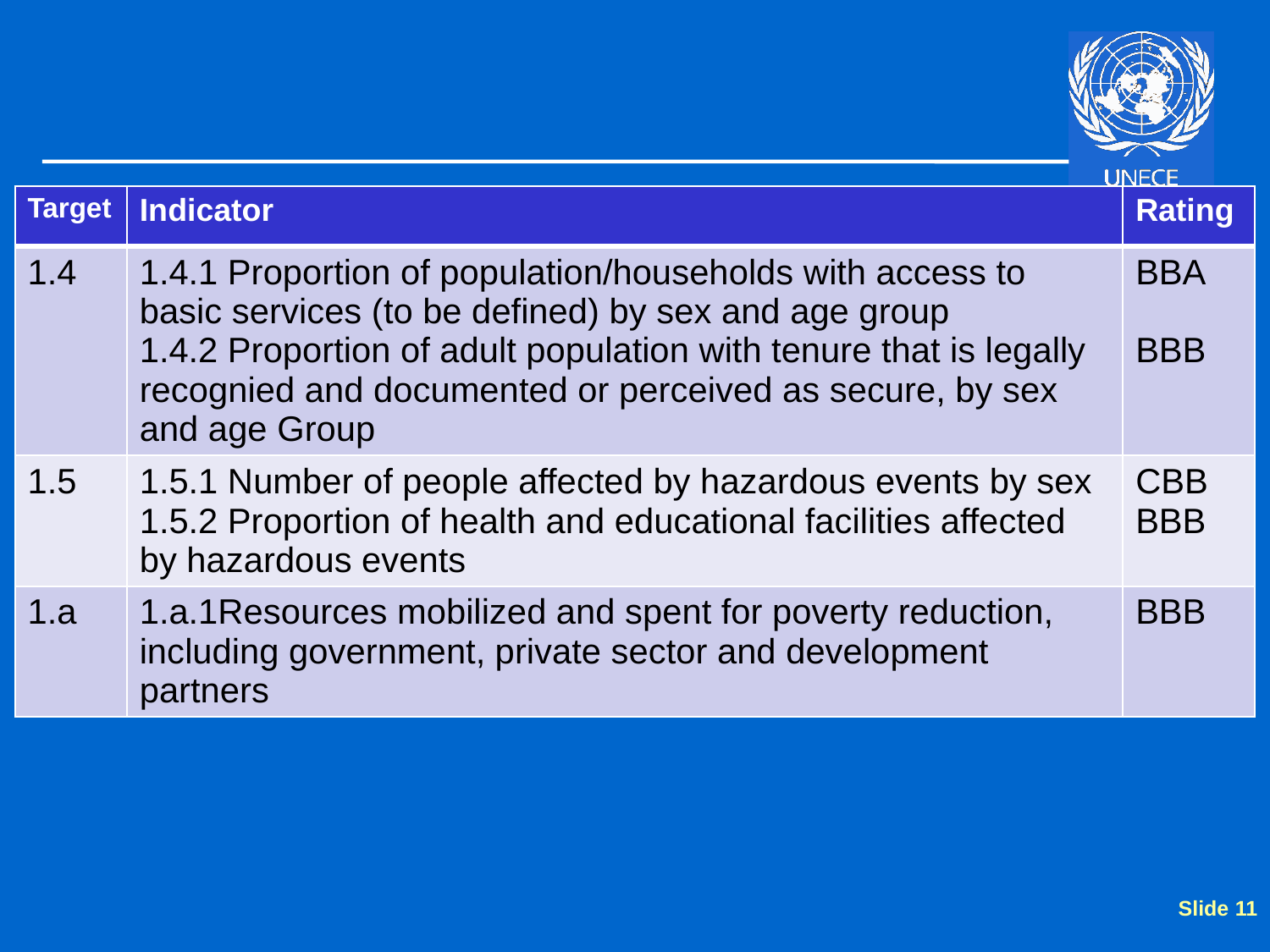

#
| Target | Indicator | Rating |
| --- | --- | --- |
| 1.4 | 1.4.1 Proportion of population/households with access to basic services (to be defined) by sex and age group 1.4.2 Proportion of adult population with tenure that is legally recognied and documented or perceived as secure, by sex and age Group | BBA BBB |
| 1.5 | 1.5.1 Number of people affected by hazardous events by sex 1.5.2 Proportion of health and educational facilities affected by hazardous events | CBB BBB |
| 1.a | 1.a.1Resources mobilized and spent for poverty reduction, including government, private sector and development partners | BBB |